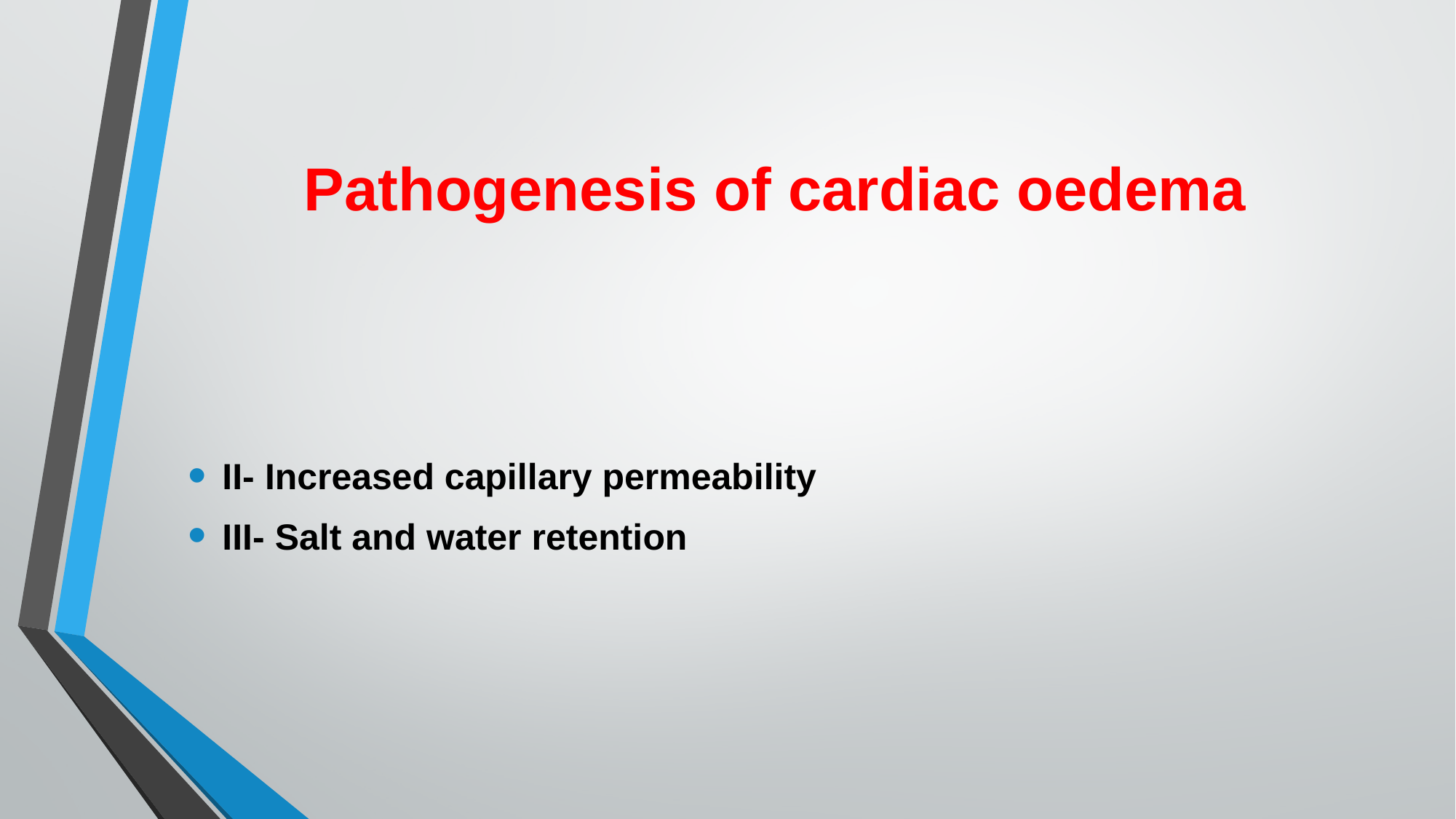

# Pathogenesis of cardiac oedema
II- Increased capillary permeability
III- Salt and water retention